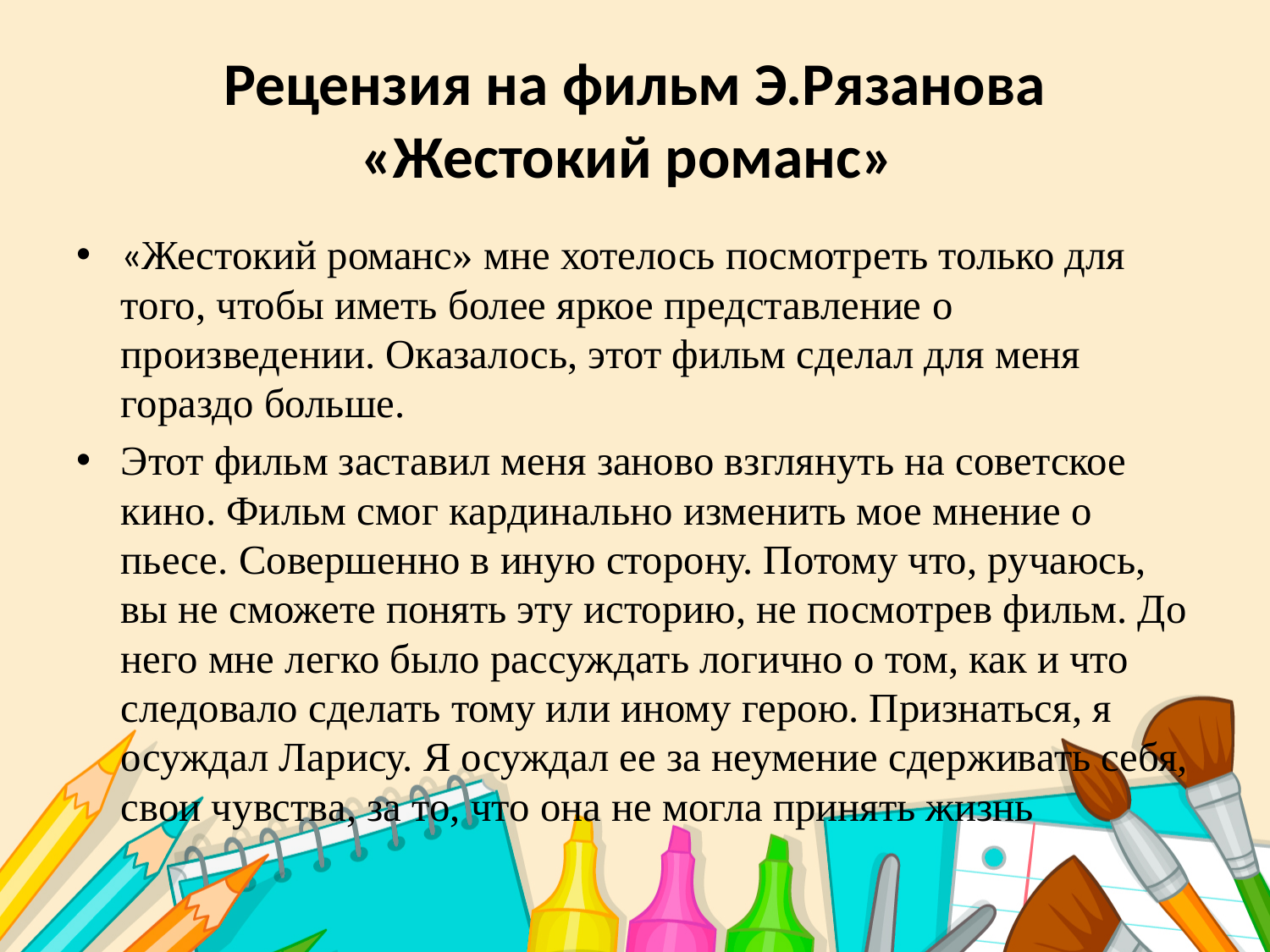

# Рецензия на фильм Э.Рязанова «Жестокий романс»
«Жестокий романс» мне хотелось посмотреть только для того, чтобы иметь более яркое представление о произведении. Оказалось, этот фильм сделал для меня гораздо больше.
Этот фильм заставил меня заново взглянуть на советское кино. Фильм смог кардинально изменить мое мнение о пьесе. Совершенно в иную сторону. Потому что, ручаюсь, вы не сможете понять эту историю, не посмотрев фильм. До него мне легко было рассуждать логично о том, как и что следовало сделать тому или иному герою. Признаться, я осуждал Ларису. Я осуждал ее за неумение сдерживать себя, свои чувства, за то, что она не могла принять жизнь